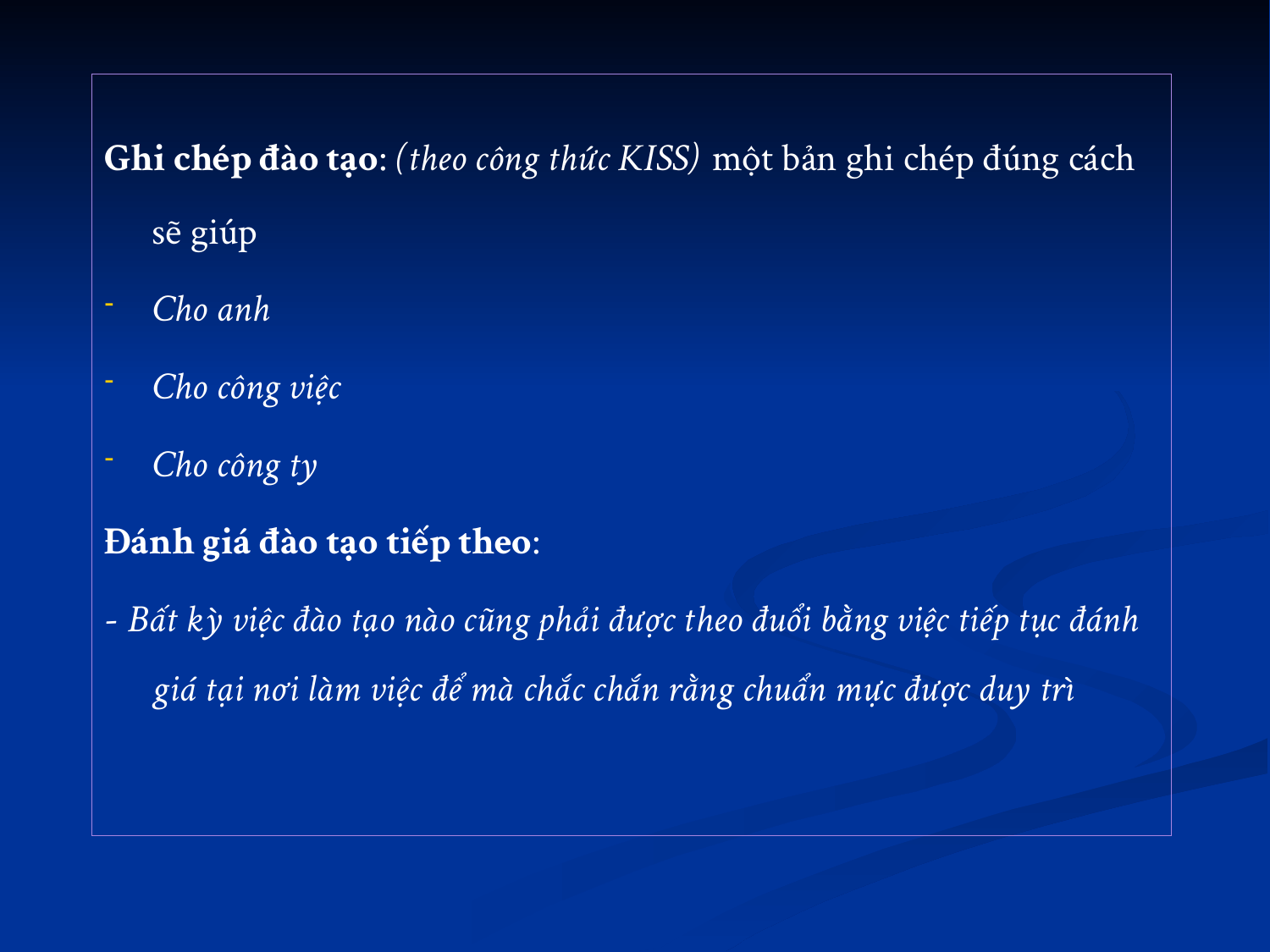

Ghi chép đào tạo: (theo công thức KISS) một bản ghi chép đúng cách sẽ giúp
Cho anh
Cho công việc
Cho công ty
Đánh giá đào tạo tiếp theo:
- Bất kỳ việc đào tạo nào cũng phải được theo đuổi bằng việc tiếp tục đánh giá tại nơi làm việc để mà chắc chắn rằng chuẩn mực được duy trì